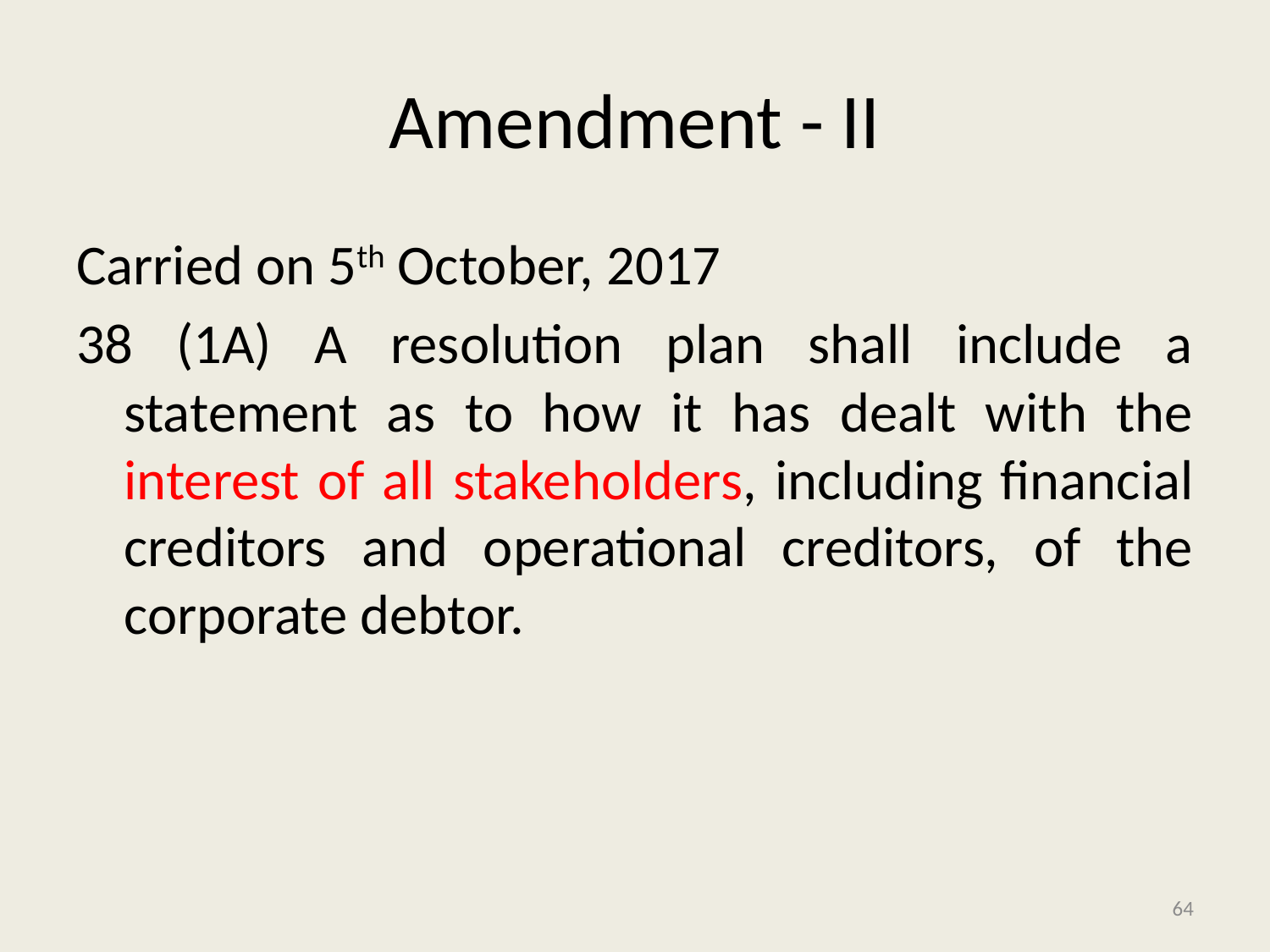

# Amendment - II
Carried on 5th October, 2017
38 (1A) A resolution plan shall include a statement as to how it has dealt with the interest of all stakeholders, including financial creditors and operational creditors, of the corporate debtor.

64